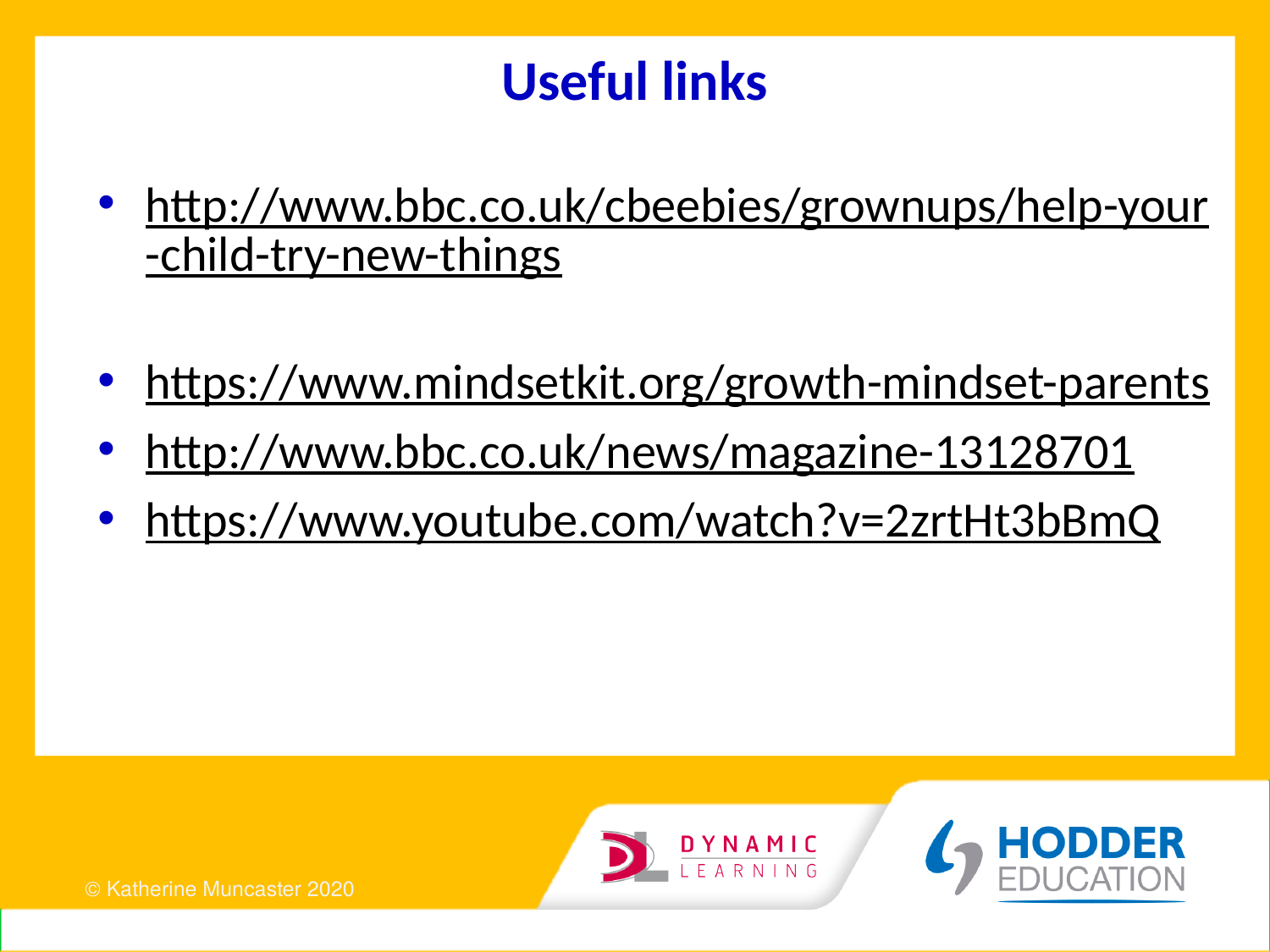

# Useful links
http://www.bbc.co.uk/cbeebies/grownups/help-your-child-try-new-things
https://www.mindsetkit.org/growth-mindset-parents
http://www.bbc.co.uk/news/magazine-13128701
https://www.youtube.com/watch?v=2zrtHt3bBmQ